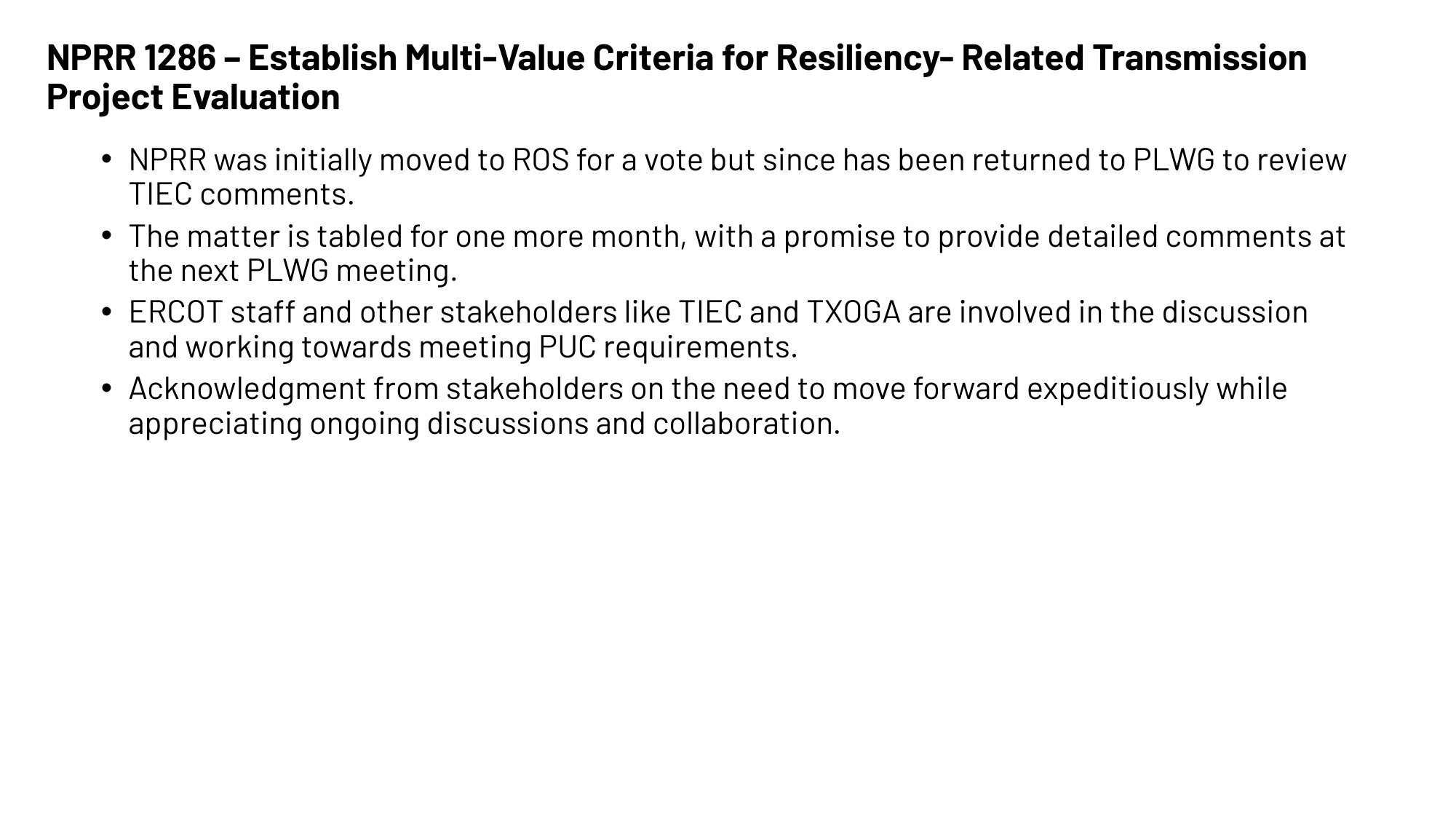

NPRR 1286 – Establish Multi-Value Criteria for Resiliency- Related Transmission Project Evaluation
NPRR was initially moved to ROS for a vote but since has been returned to PLWG to review TIEC comments.
The matter is tabled for one more month, with a promise to provide detailed comments at the next PLWG meeting.
ERCOT staff and other stakeholders like TIEC and TXOGA are involved in the discussion and working towards meeting PUC requirements.
Acknowledgment from stakeholders on the need to move forward expeditiously while appreciating ongoing discussions and collaboration.